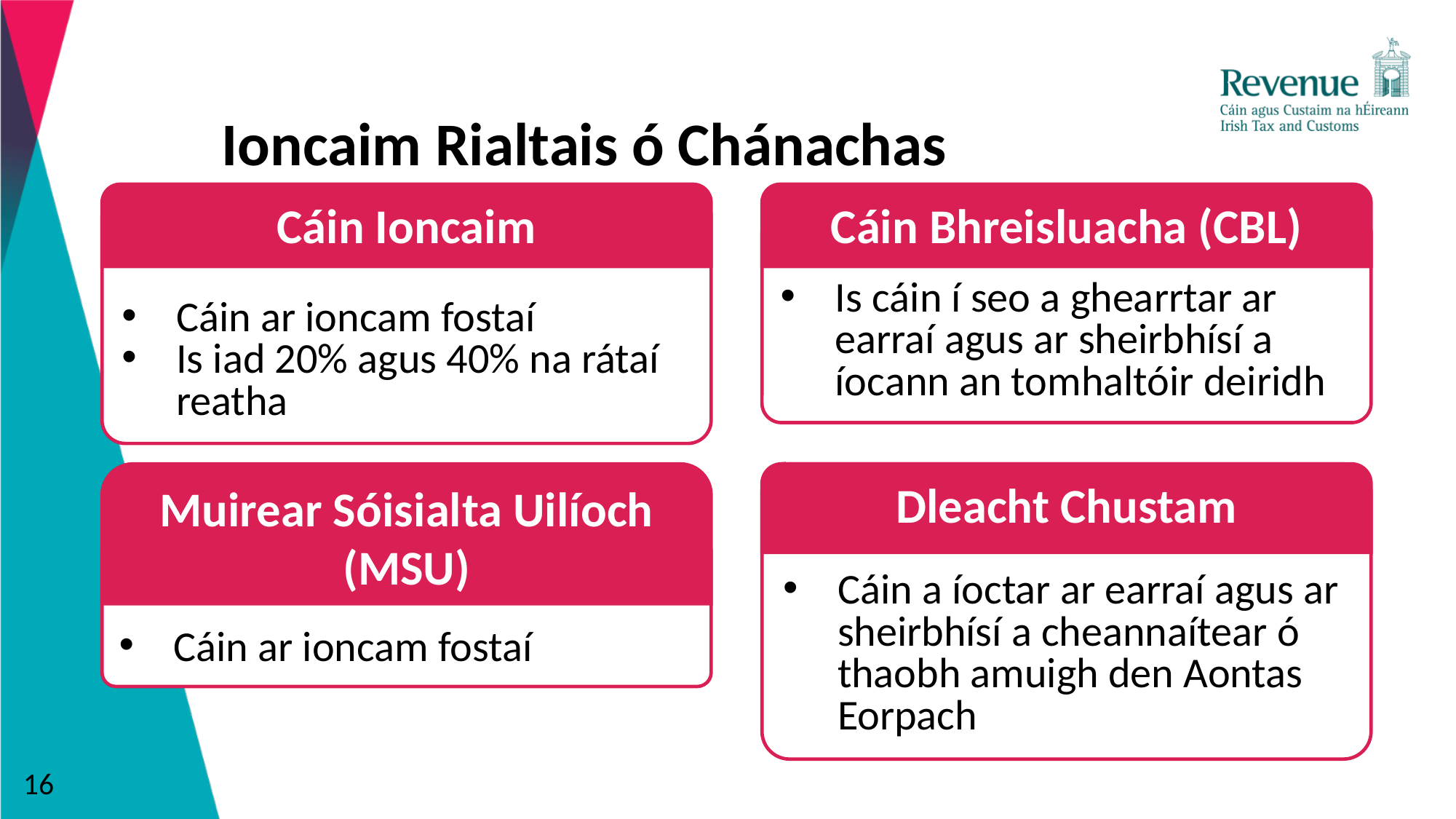

# Ioncaim Rialtais ó Chánachas
Cáin Ioncaim
Cáin ar ioncam fostaí
Is iad 20% agus 40% na rátaí reatha
Cáin Bhreisluacha (CBL)
Is cáin í seo a ghearrtar ar earraí agus ar sheirbhísí a íocann an tomhaltóir deiridh
Cáin a íoctar ar earraí agus ar sheirbhísí a cheannaítear ó thaobh amuigh den Aontas Eorpach
Dleacht Chustam
Muirear Sóisialta Uilíoch (MSU)
Cáin ar ioncam fostaí
16